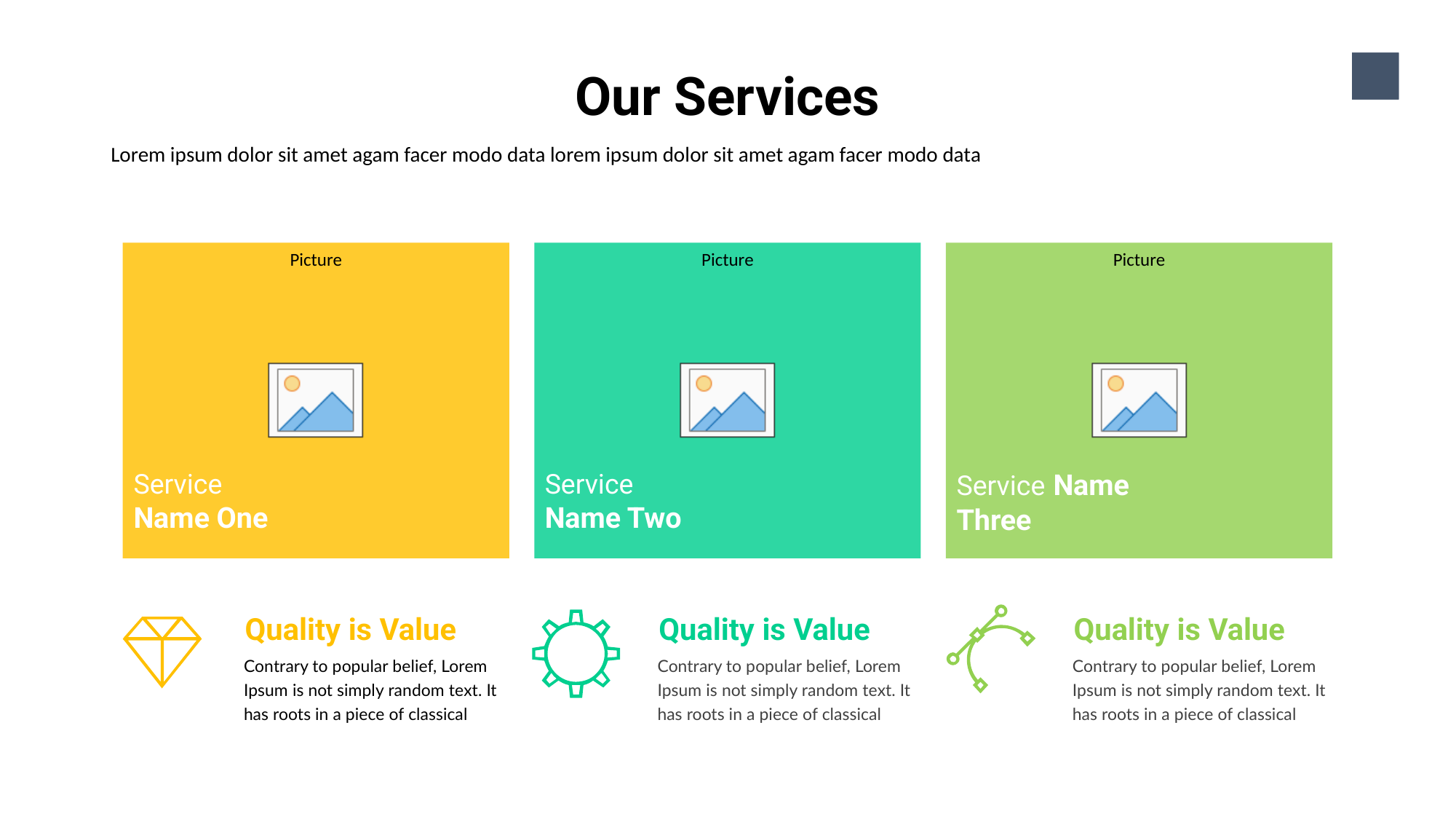

Our Services
6
Lorem ipsum dolor sit amet agam facer modo data lorem ipsum dolor sit amet agam facer modo data

Service Name One
Service Name Two
Service Name Three
Quality is Value

Contrary to popular belief, Lorem Ipsum is not simply random text. It has roots in a piece of classical
Quality is Value

Contrary to popular belief, Lorem Ipsum is not simply random text. It has roots in a piece of classical
Quality is Value

Contrary to popular belief, Lorem Ipsum is not simply random text. It has roots in a piece of classical